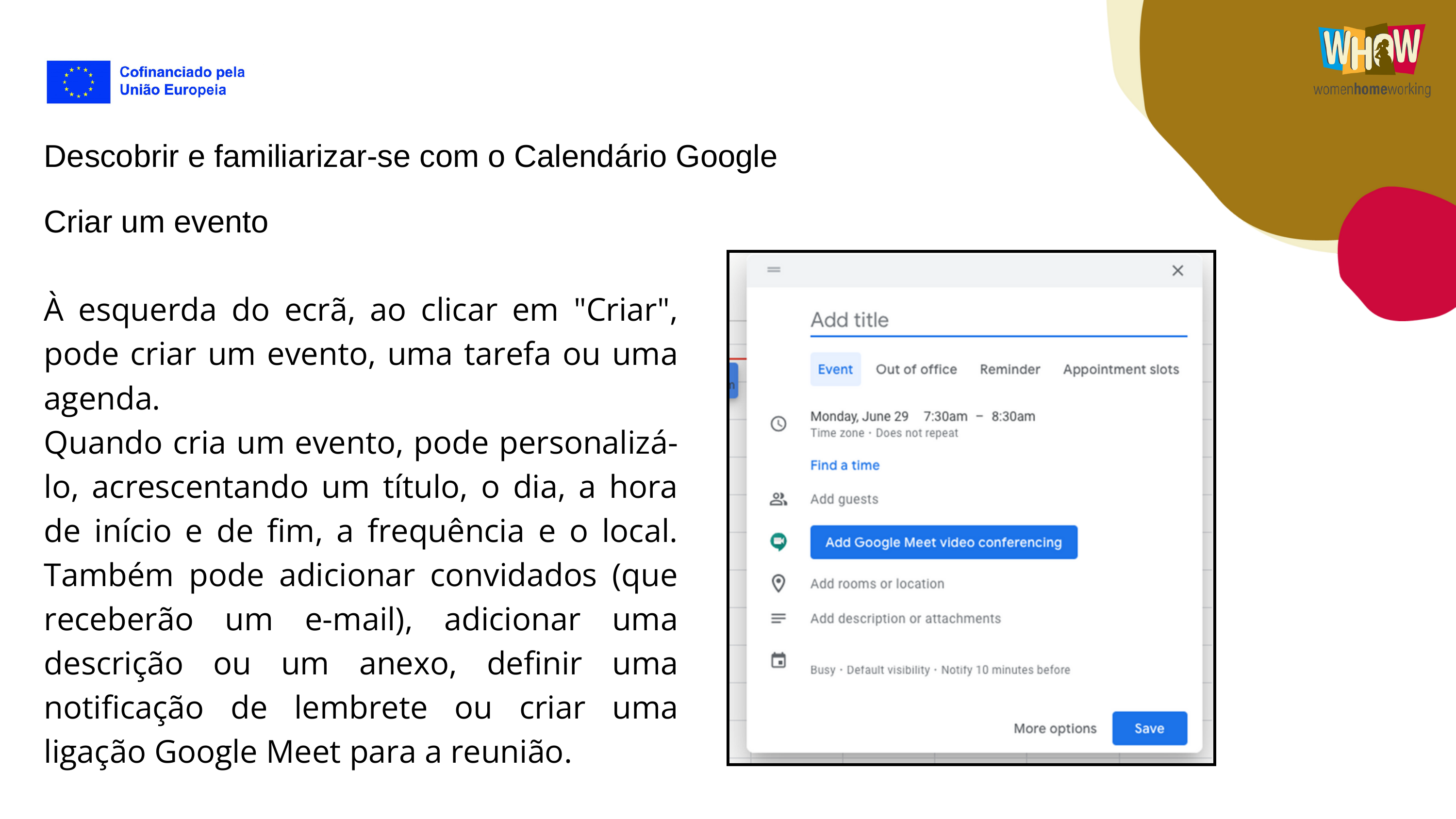

Descobrir e familiarizar-se com o Calendário Google
Criar um evento

À esquerda do ecrã, ao clicar em "Criar", pode criar um evento, uma tarefa ou uma agenda.
Quando cria um evento, pode personalizá-lo, acrescentando um título, o dia, a hora de início e de fim, a frequência e o local. Também pode adicionar convidados (que receberão um e-mail), adicionar uma descrição ou um anexo, definir uma notificação de lembrete ou criar uma ligação Google Meet para a reunião.